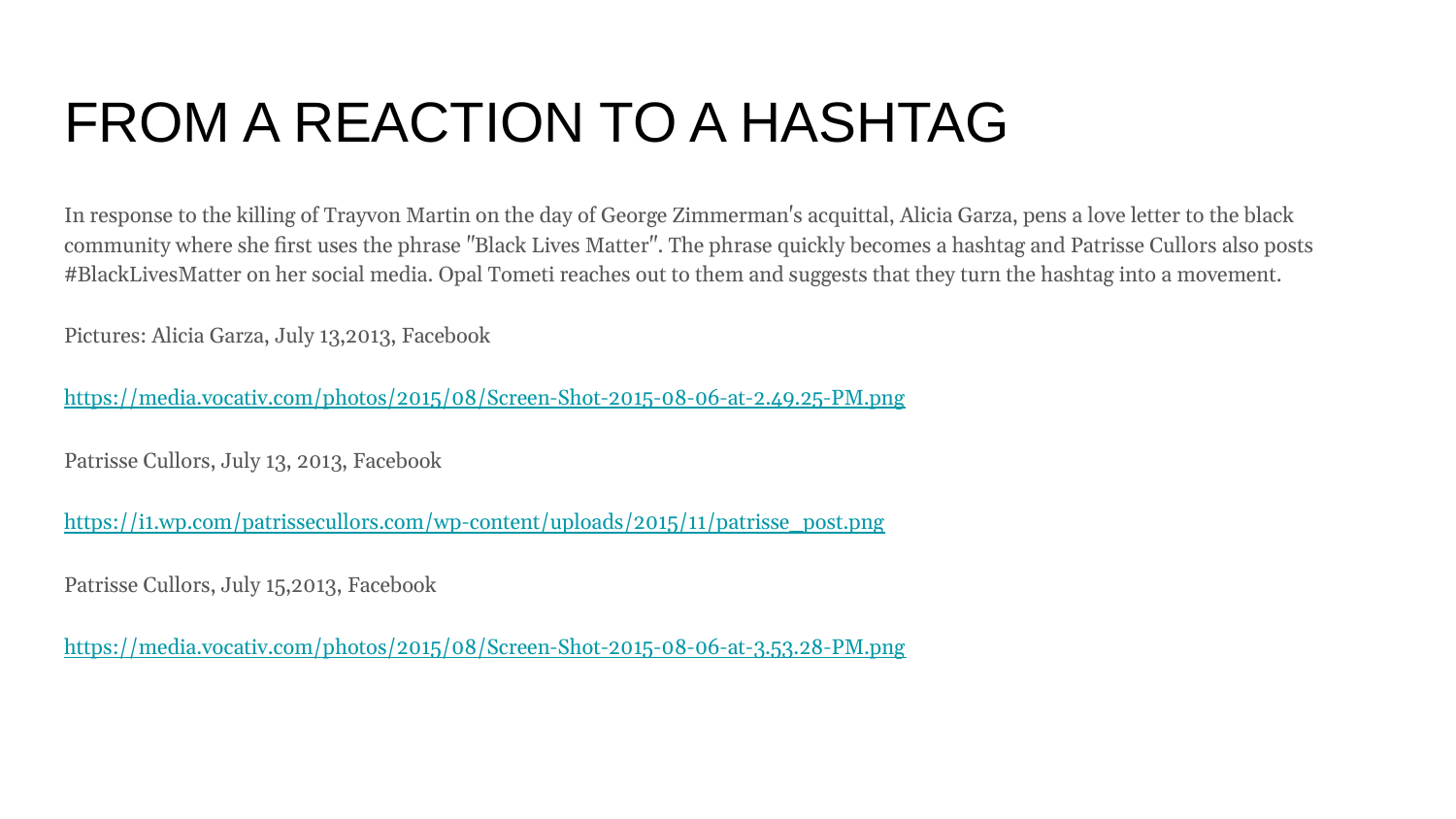

# FROM A REACTION TO A HASHTAG
In response to the killing of Trayvon Martin on the day of George Zimmerman's acquittal, Alicia Garza, pens a love letter to the black community where she first uses the phrase "Black Lives Matter". The phrase quickly becomes a hashtag and Patrisse Cullors also posts #BlackLivesMatter on her social media. Opal Tometi reaches out to them and suggests that they turn the hashtag into a movement.
Pictures: Alicia Garza, July 13,2013, Facebook
https://media.vocativ.com/photos/2015/08/Screen-Shot-2015-08-06-at-2.49.25-PM.png
Patrisse Cullors, July 13, 2013, Facebook
https://i1.wp.com/patrissecullors.com/wp-content/uploads/2015/11/patrisse_post.png
Patrisse Cullors, July 15,2013, Facebook
https://media.vocativ.com/photos/2015/08/Screen-Shot-2015-08-06-at-3.53.28-PM.png